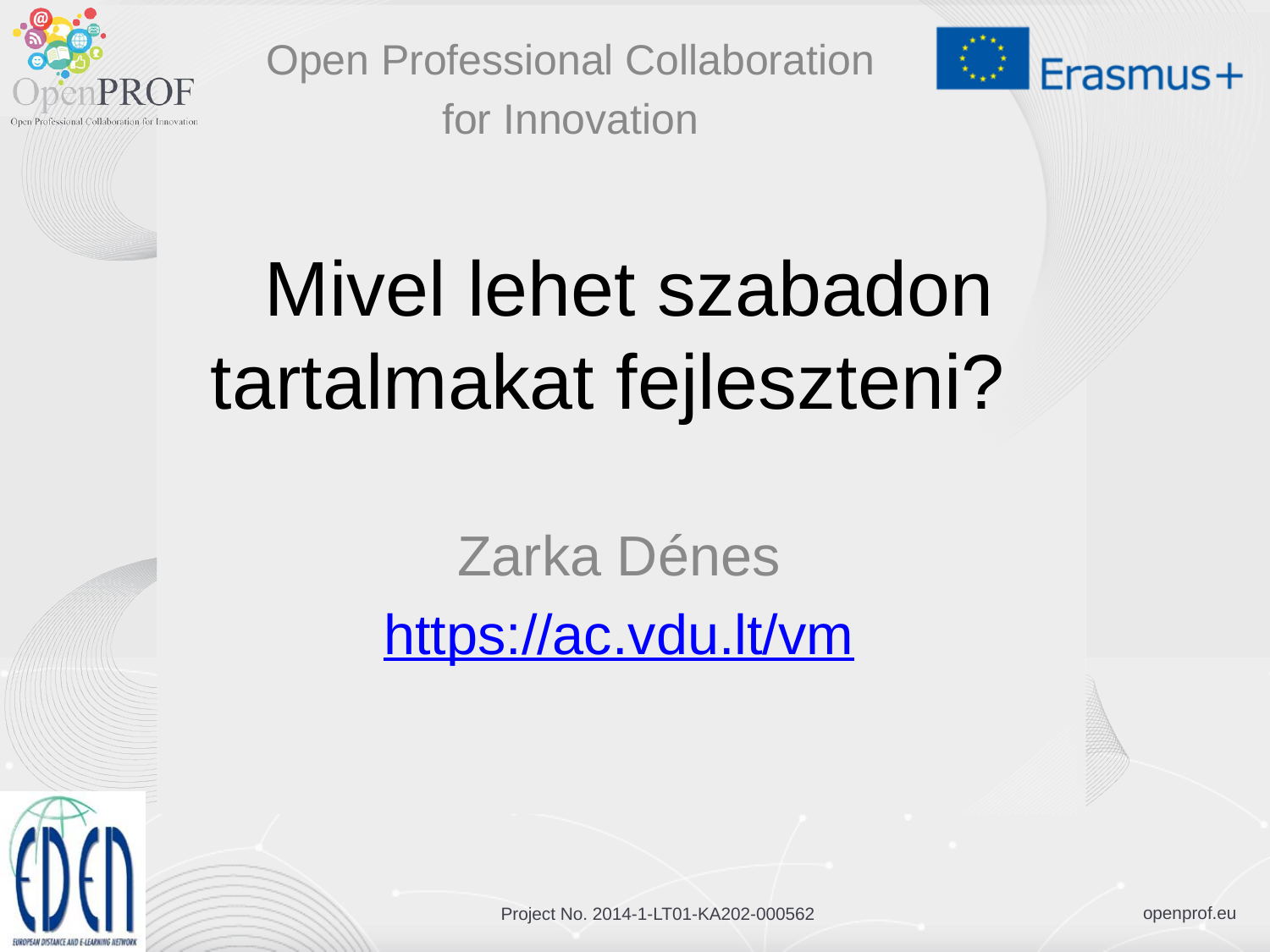

Open Professional Collaboration
for Innovation
# Mivel lehet szabadon tartalmakat fejleszteni?
Zarka Dénes
https://ac.vdu.lt/vm